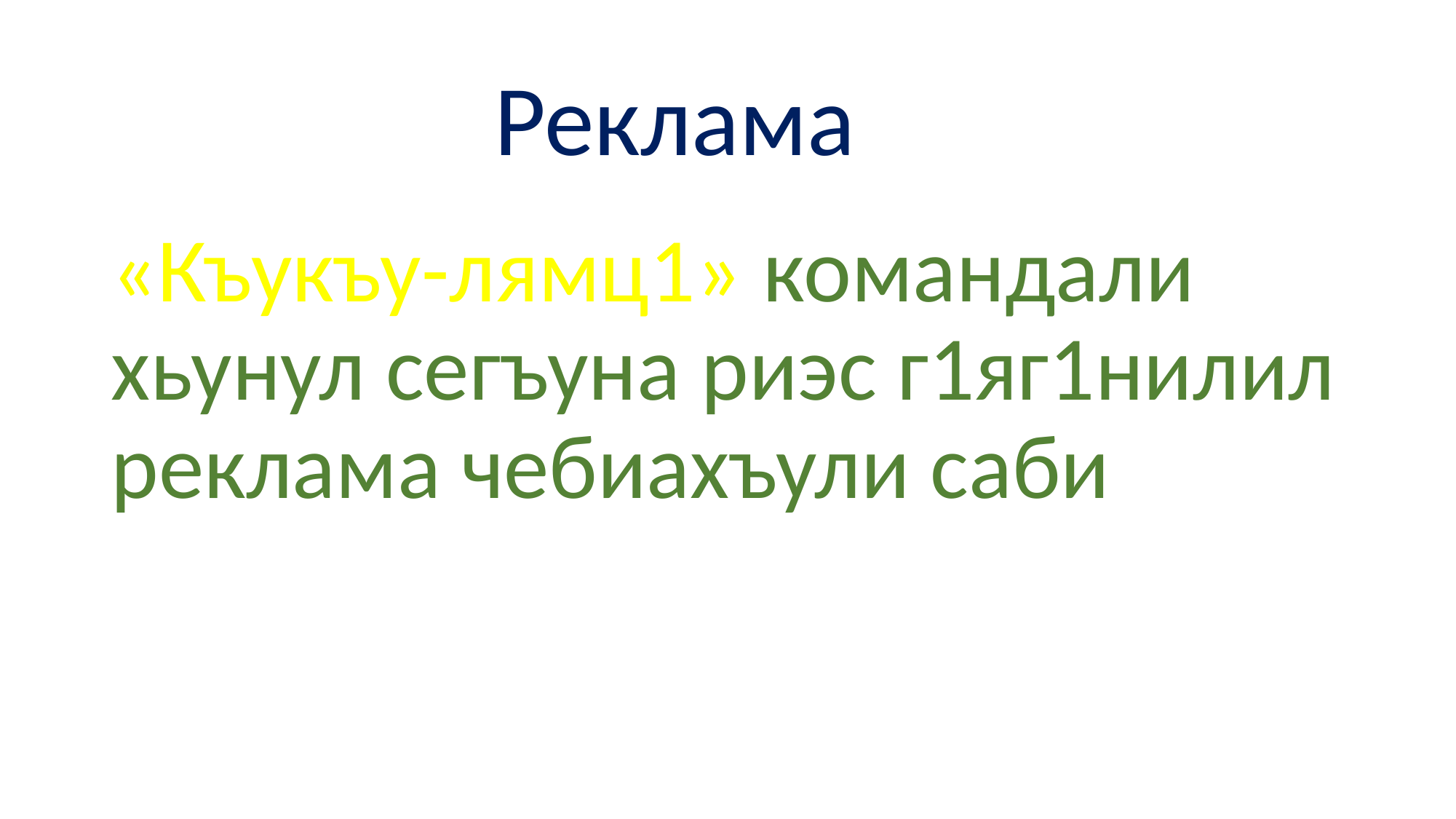

# Реклама
«Къукъу-лямц1» командали хьунул сегъуна риэс г1яг1нилил реклама чебиахъули саби